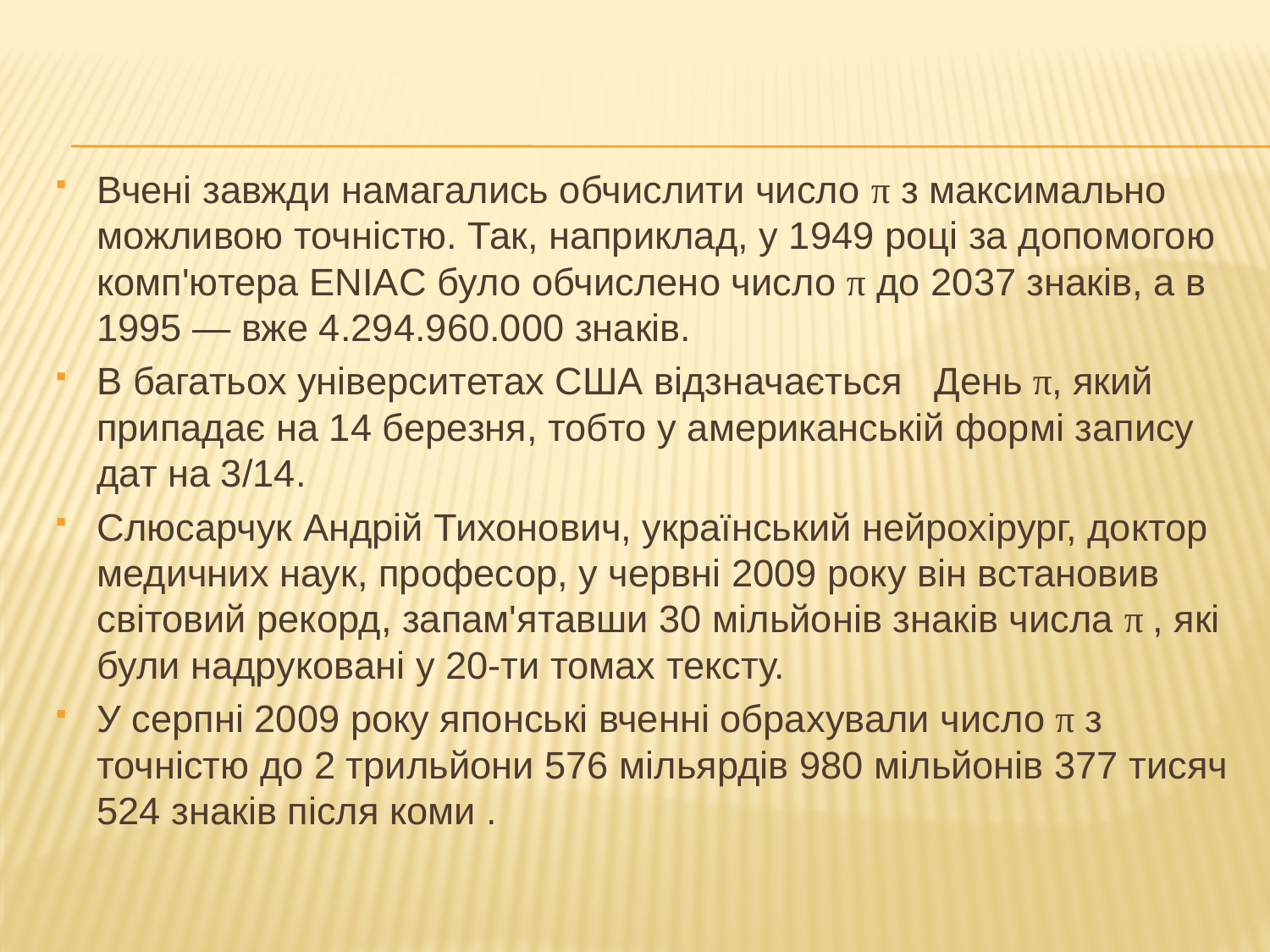

Вчені завжди намагались обчислити число π з максимально можливою точністю. Так, наприклад, у 1949 році за допомогою комп'ютера ENIAC було обчислено число π до 2037 знаків, а в 1995 — вже 4.294.960.000 знаків.
В багатьох університетах США відзначається   День π, який припадає на 14 березня, тобто у американській формі запису дат на 3/14.
Слюсарчук Андрій Тихонович, український нейрохірург, доктор медичних наук, професор, у червні 2009 року він встановив  світовий рекорд, запам'ятавши 30 мільйонів знаків числа π , які були надруковані у 20-ти томах тексту.
У серпні 2009 року японські вченні обрахували число π з точністю до 2 трильйони 576 мільярдів 980 мільйонів 377 тисяч 524 знаків після коми .